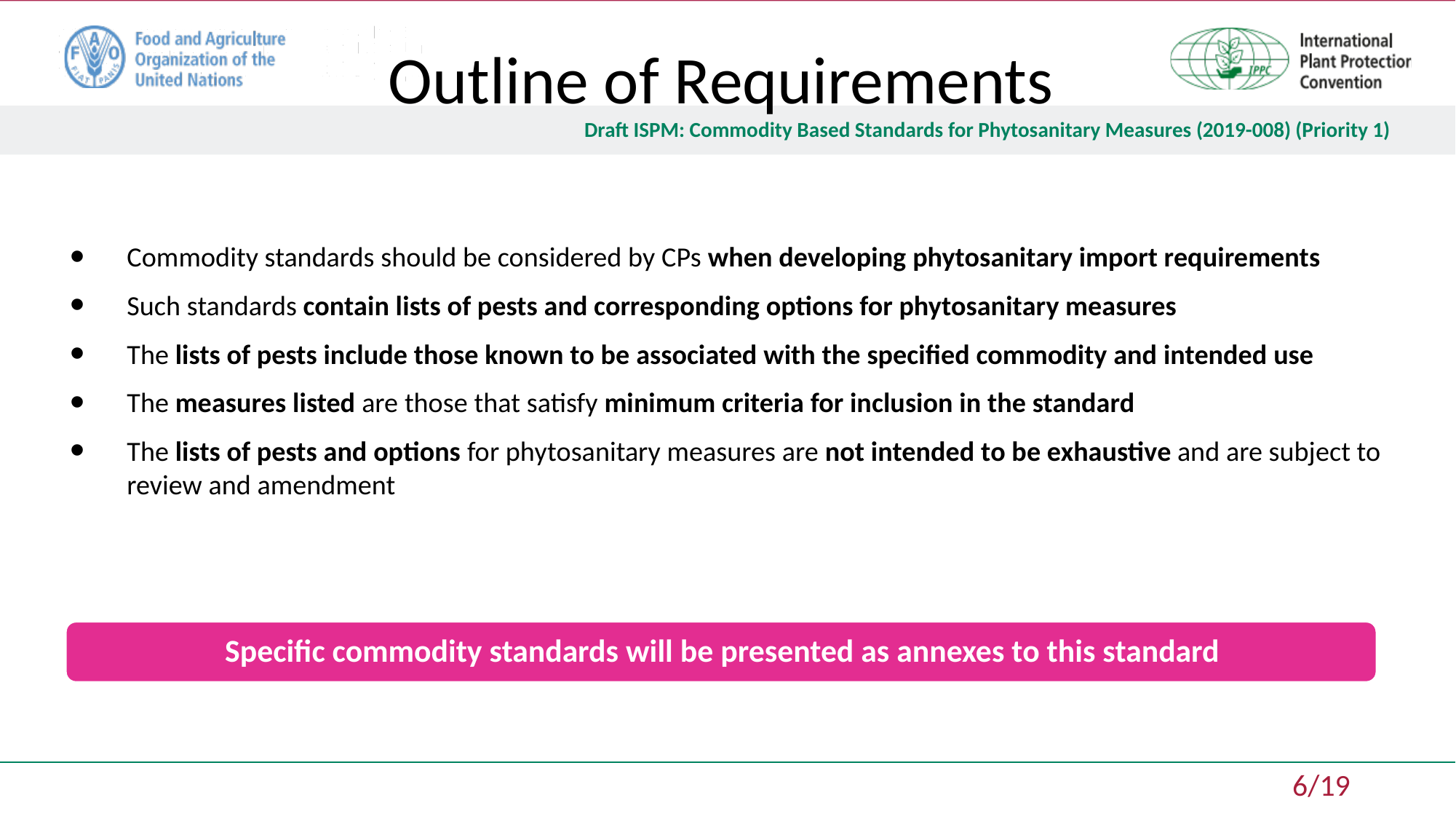

# Outline of Requirements
Commodity standards should be considered by CPs when developing phytosanitary import requirements
Such standards contain lists of pests and corresponding options for phytosanitary measures
The lists of pests include those known to be associated with the specified commodity and intended use
The measures listed are those that satisfy minimum criteria for inclusion in the standard
The lists of pests and options for phytosanitary measures are not intended to be exhaustive and are subject to review and amendment
Specific commodity standards will be presented as annexes to this standard